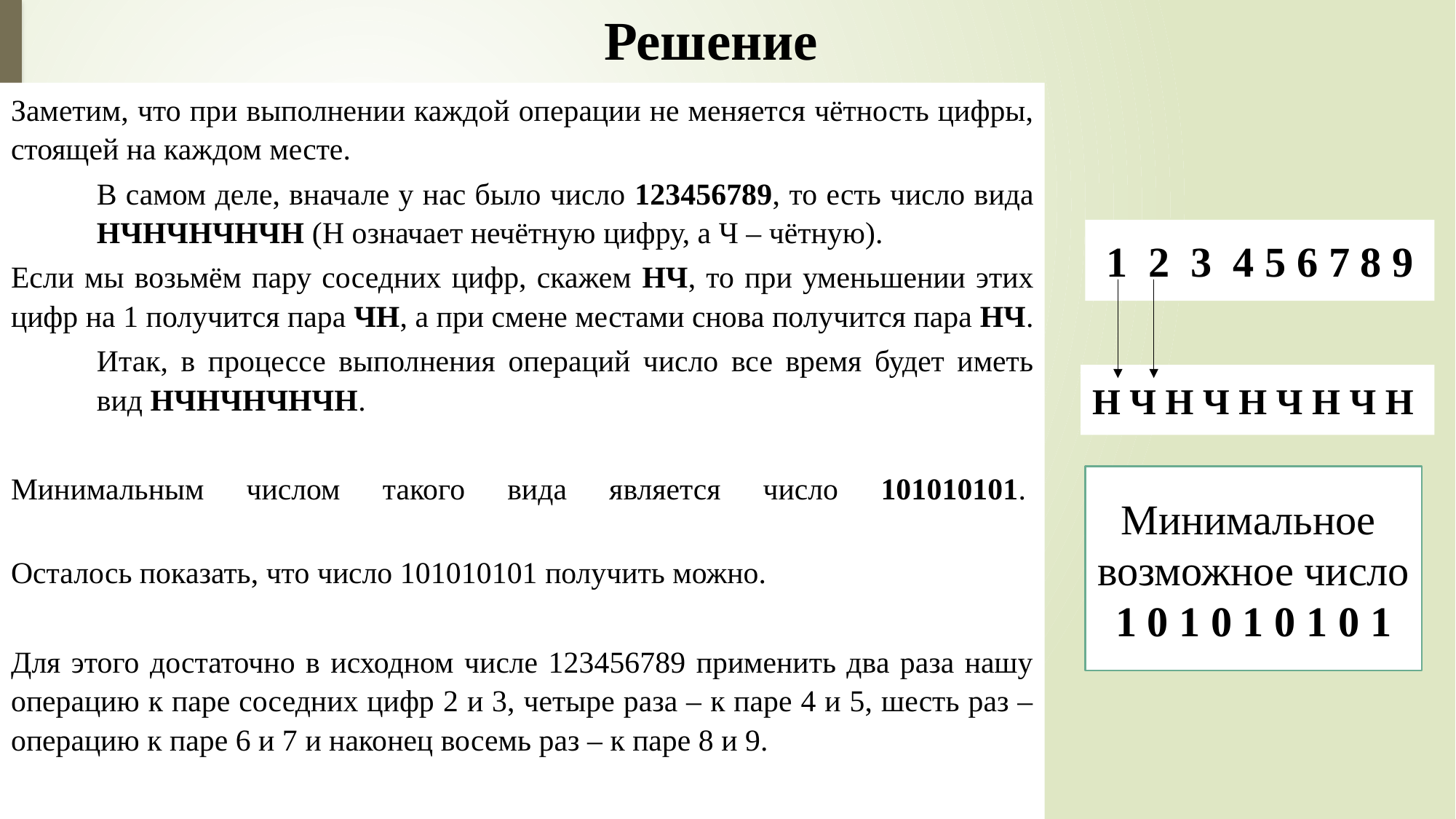

# Решение
Заметим, что при выполнении каждой операции не меняется чётность цифры, стоящей на каждом месте.
В самом деле, вначале у нас было число 123456789, то есть число вида НЧНЧНЧНЧН (Н означает нечётную цифру, а Ч – чётную).
Если мы возьмём пару соседних цифр, скажем НЧ, то при уменьшении этих цифр на 1 получится пара ЧН, а при смене местами снова получится пара НЧ.
Итак, в процессе выполнения операций число все время будет иметь вид НЧНЧНЧНЧН.

Минимальным числом такого вида является число 101010101.
Осталось показать, что число 101010101 получить можно.

Для этого достаточно в исходном числе 123456789 применить два раза нашу операцию к паре соседних цифр 2 и 3, четыре раза – к паре 4 и 5, шесть раз – операцию к паре 6 и 7 и наконец восемь раз – к паре 8 и 9.

1  2  3  4 5 6 7 8 9
Н Ч Н Ч Н Ч Н Ч Н
Минимальное
возможное число
1 0 1 0 1 0 1 0 1